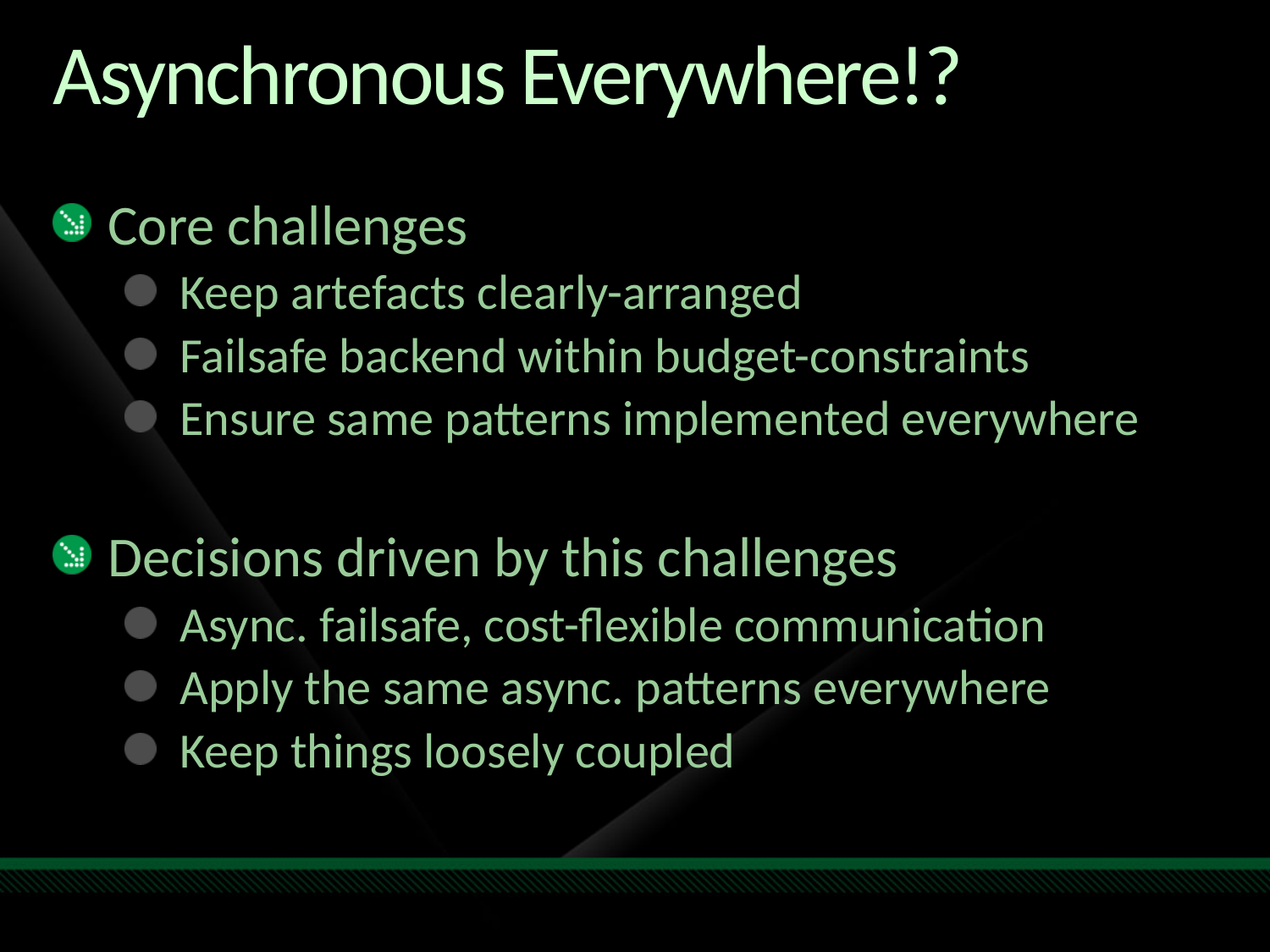

# Asynchronous Everywhere!?
Core challenges
Keep artefacts clearly-arranged
Failsafe backend within budget-constraints
Ensure same patterns implemented everywhere

Decisions driven by this challenges
Async. failsafe, cost-flexible communication
Apply the same async. patterns everywhere
Keep things loosely coupled